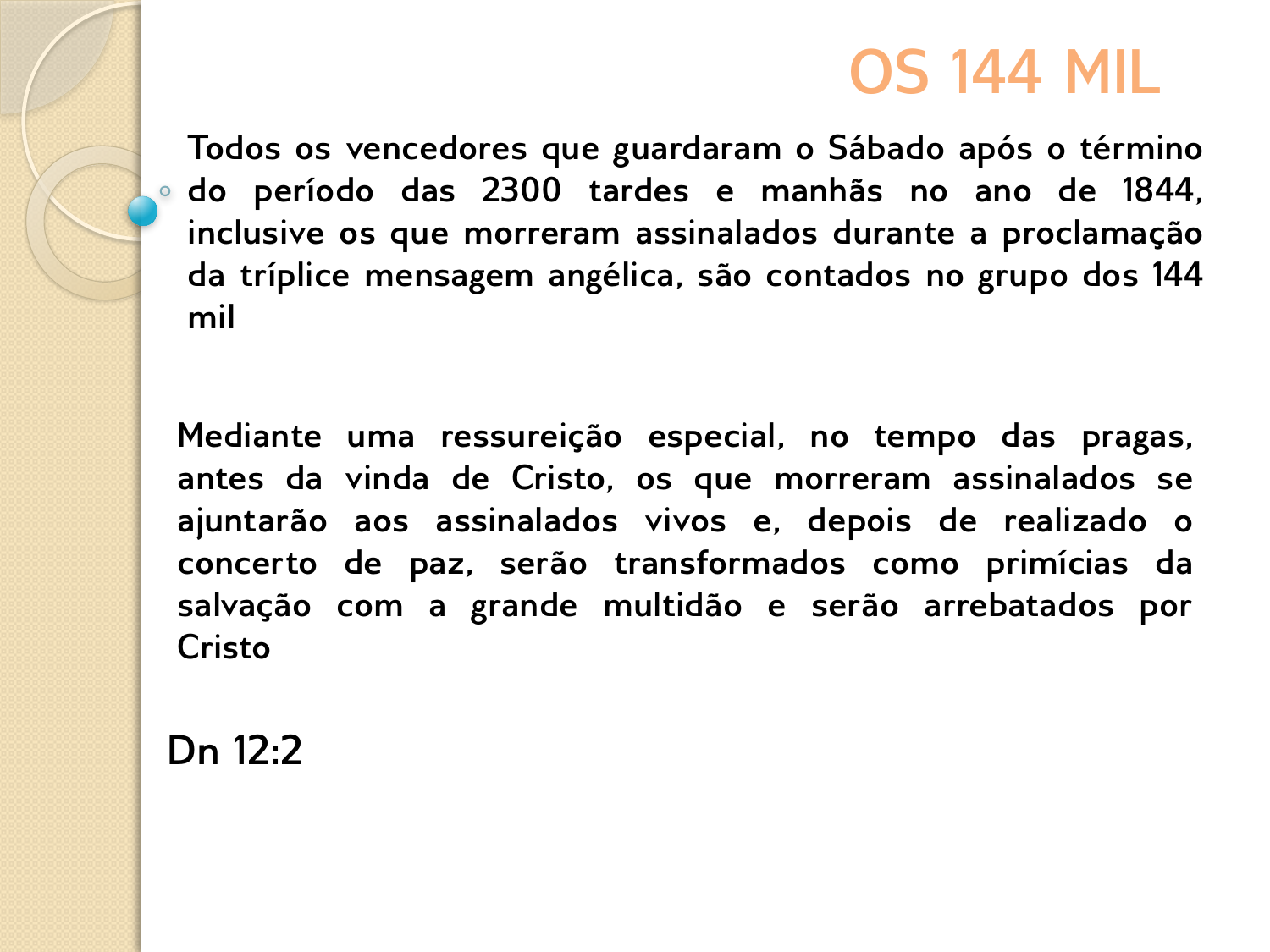

OS 144 MIL
Todos os vencedores que guardaram o Sábado após o término do período das 2300 tardes e manhãs no ano de 1844, inclusive os que morreram assinalados durante a proclamação da tríplice mensagem angélica, são contados no grupo dos 144 mil
Mediante uma ressureição especial, no tempo das pragas, antes da vinda de Cristo, os que morreram assinalados se ajuntarão aos assinalados vivos e, depois de realizado o concerto de paz, serão transformados como primícias da salvação com a grande multidão e serão arrebatados por Cristo
Dn 12:2